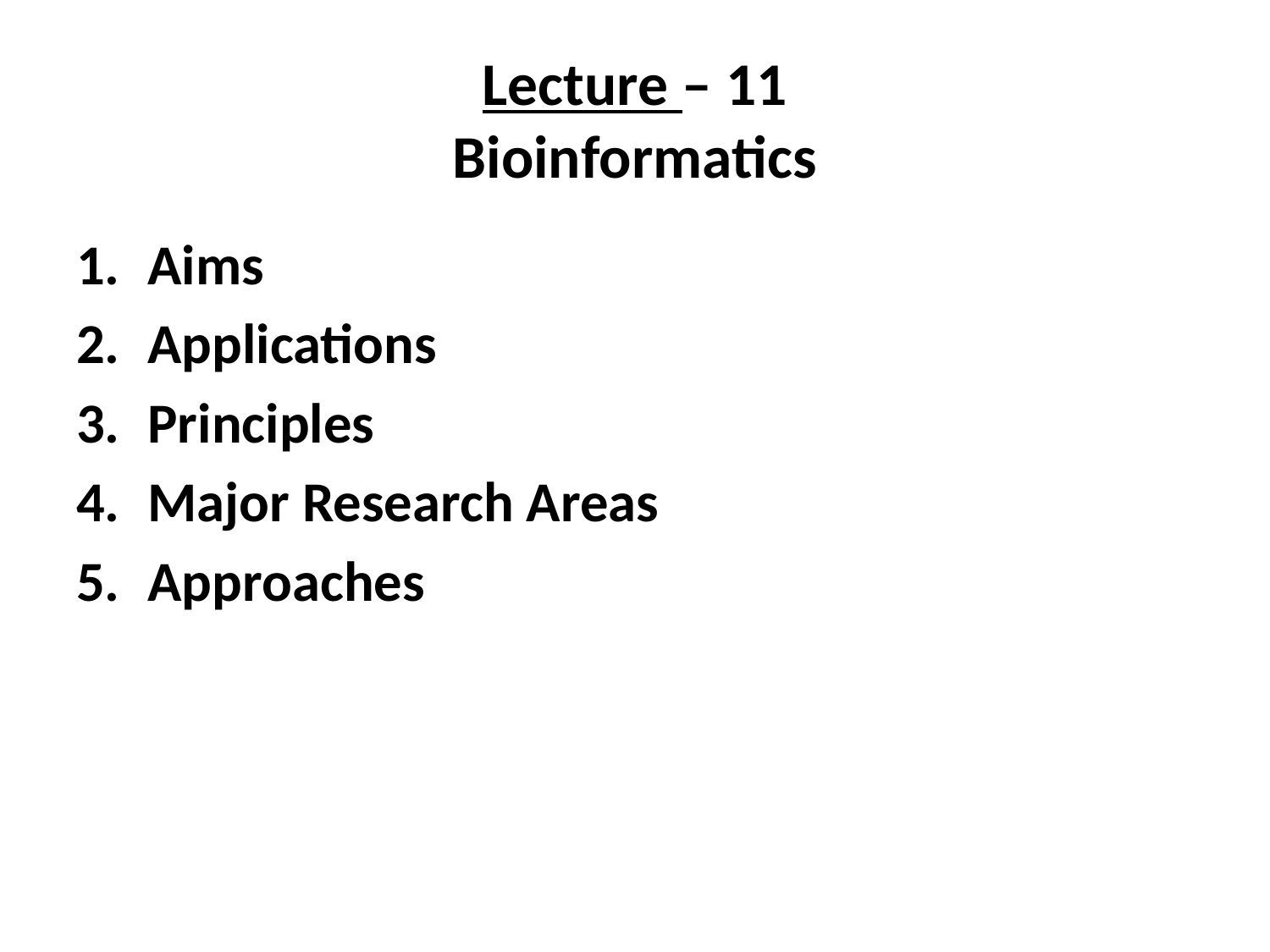

# Lecture – 11 Bioinformatics
Aims
Applications
Principles
Major Research Areas
Approaches